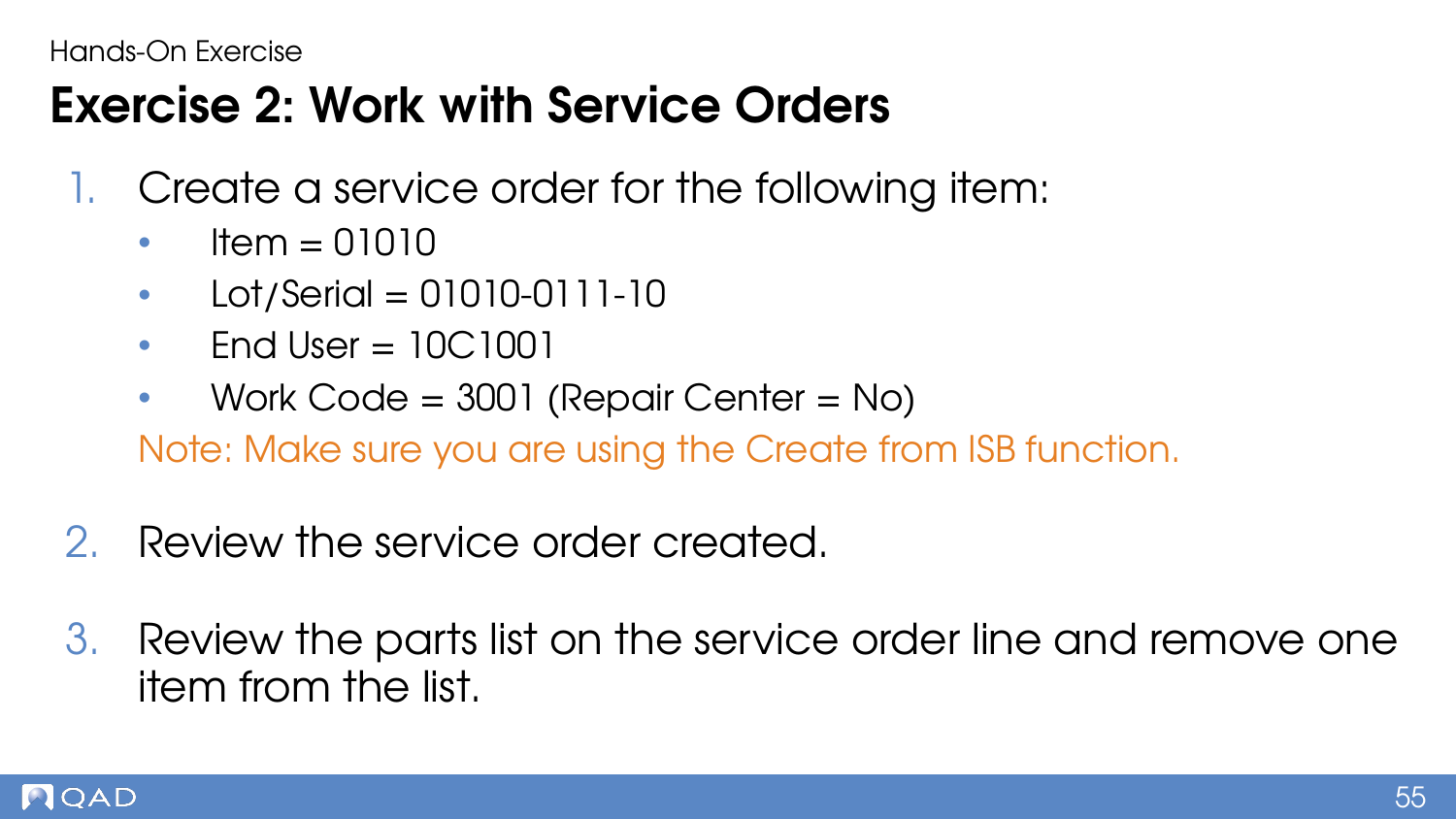

Hands-On Exercise
# Exercise 2: Work with Service Orders
Create a service order for the following item:
Item = 01010
Lot/Serial = 01010-0111-10
End User = 10C1001
Work Code = 3001 (Repair Center = No)
Note: Make sure you are using the Create from ISB function.

Review the service order created.

Review the parts list on the service order line and remove one item from the list.

55